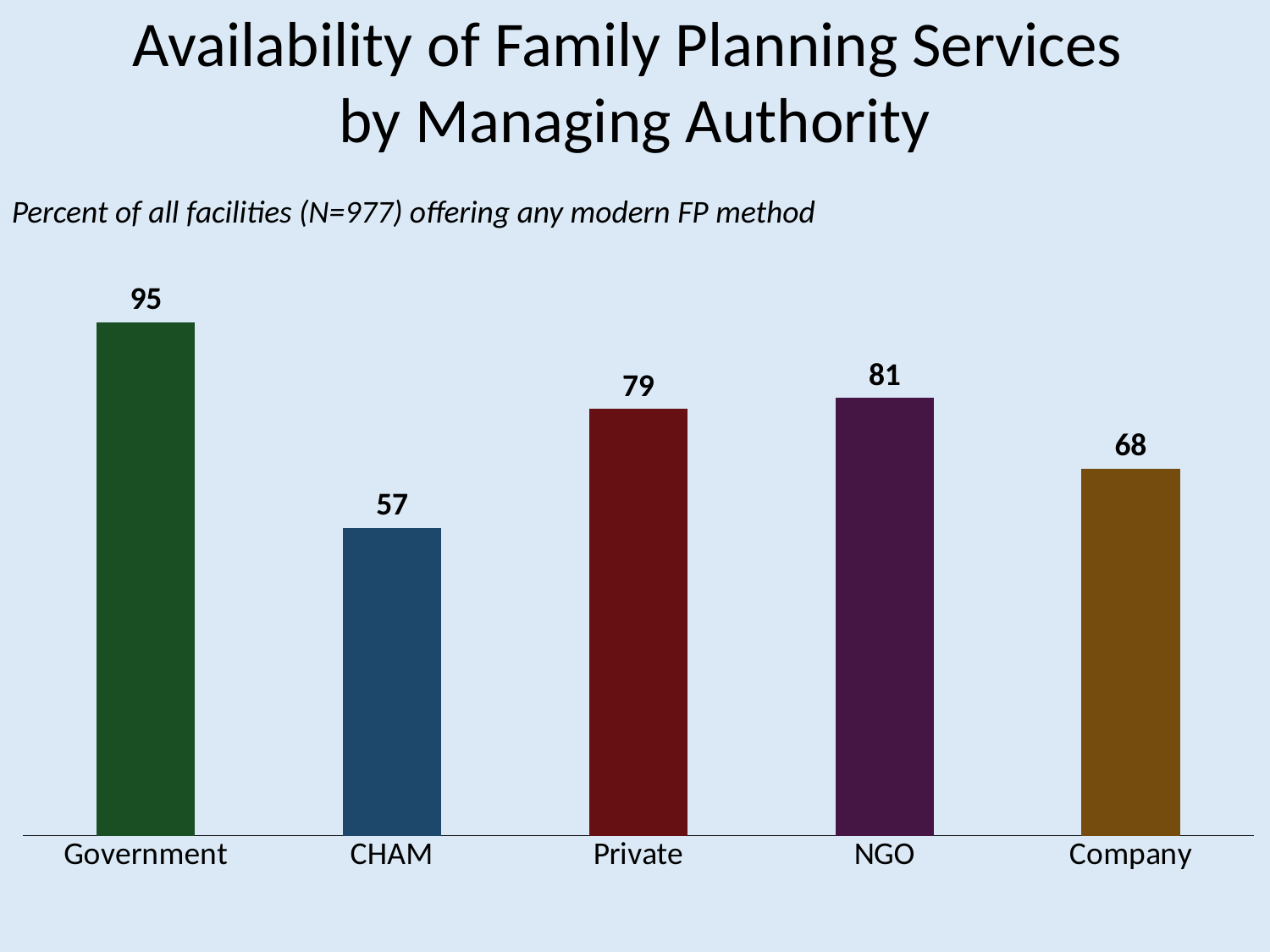

# Availability of Family Planning Services by Managing Authority
Percent of all facilities (N=977) offering any modern FP method

### Chart

| Category | Series 1 |
|---|---|
| Government | 95.0 |
| CHAM | 57.0 |
| Private | 79.0 |
| NGO | 81.0 |
| Company | 68.0 |